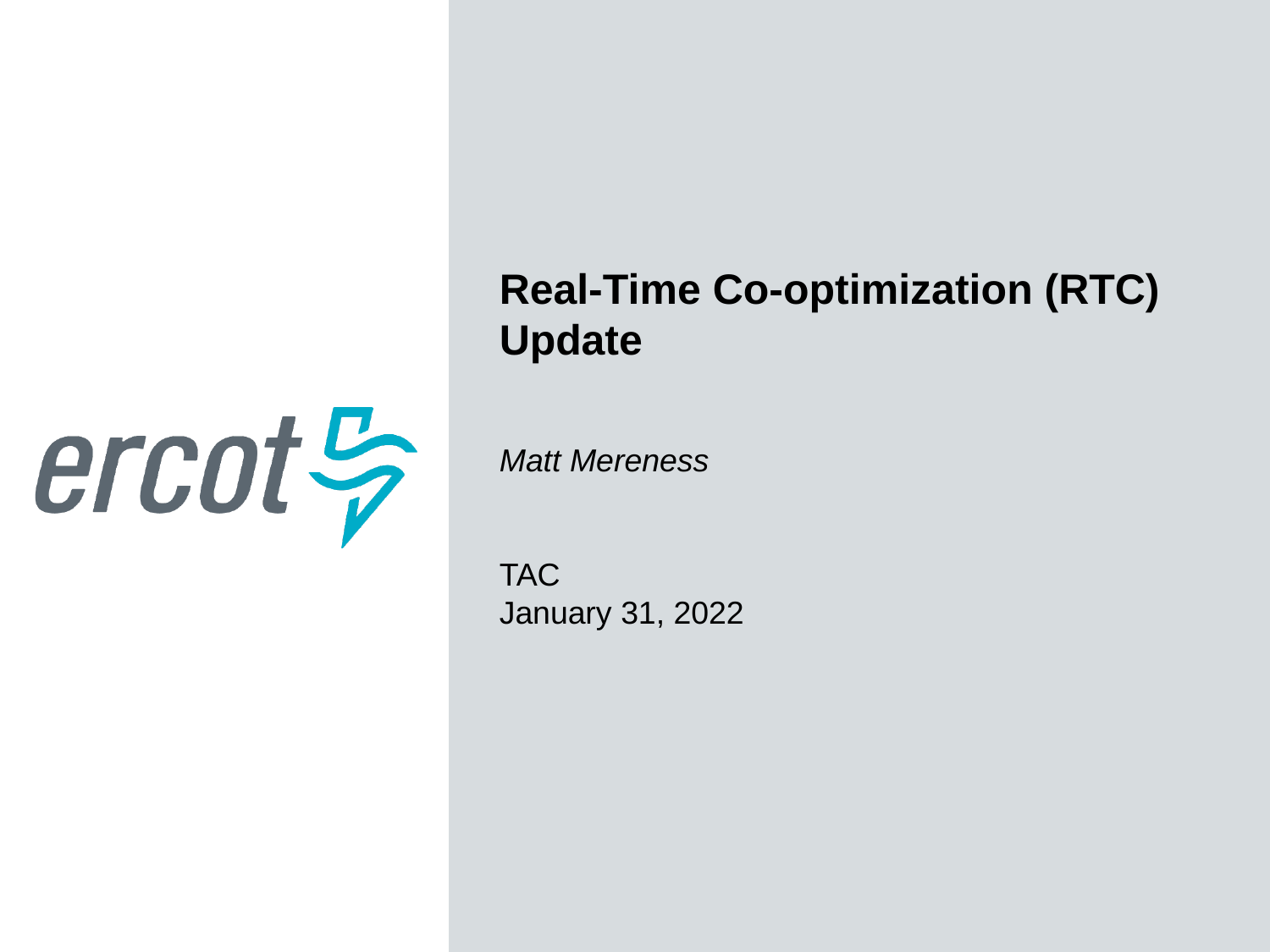

Real-Time Co-optimization (RTC) Update

Matt Mereness

TAC
January 31, 2022